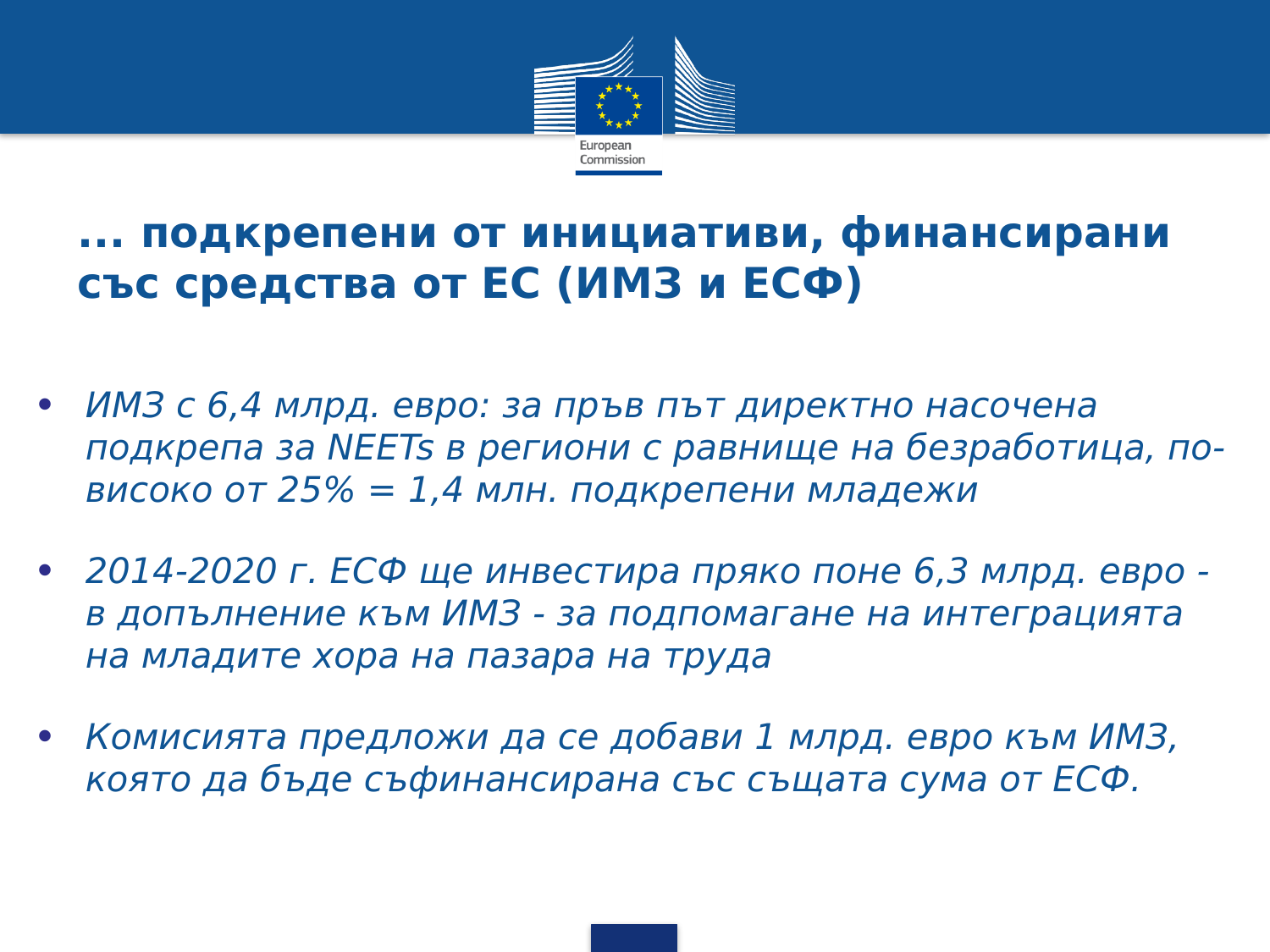

# ... подкрепени от инициативи, финансирани със средства от ЕС (ИМЗ и ЕСФ)
ИМЗ с 6,4 млрд. евро: за пръв път директно насочена подкрепа за NEETs в региони с равнище на безработица, по-високо от 25% = 1,4 млн. подкрепени младежи
2014-2020 г. ЕСФ ще инвестира пряко поне 6,3 млрд. евро - в допълнение към ИМЗ - за подпомагане на интеграцията на младите хора на пазара на труда
Комисията предложи да се добави 1 млрд. евро към ИМЗ, която да бъде съфинансирана със същата сума от ЕСФ.